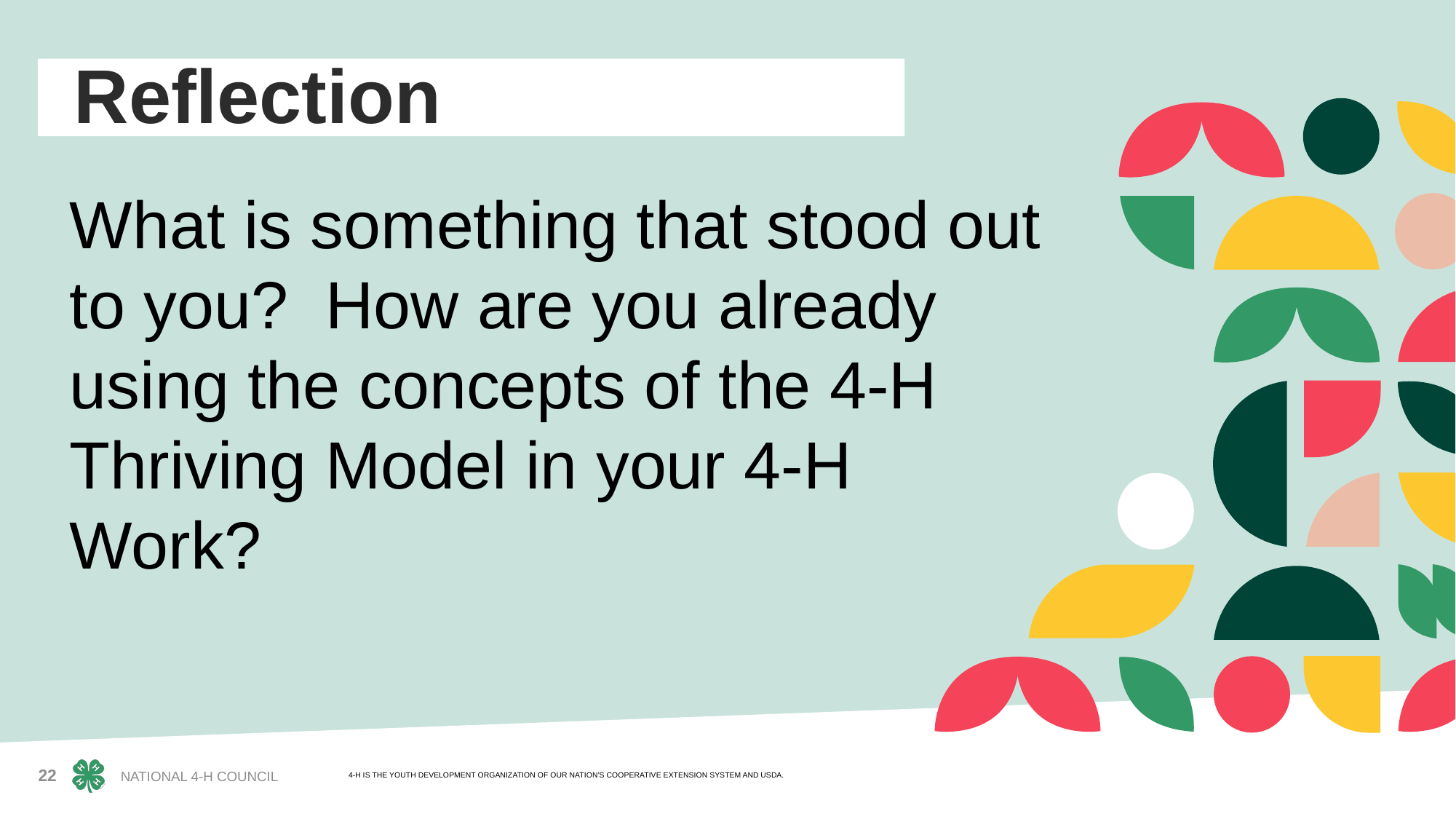

Reflection
What is something that stood out to you?  How are you already using the concepts of the 4-H Thriving Model in your 4-H Work?
22
NATIONAL 4-H COUNCIL